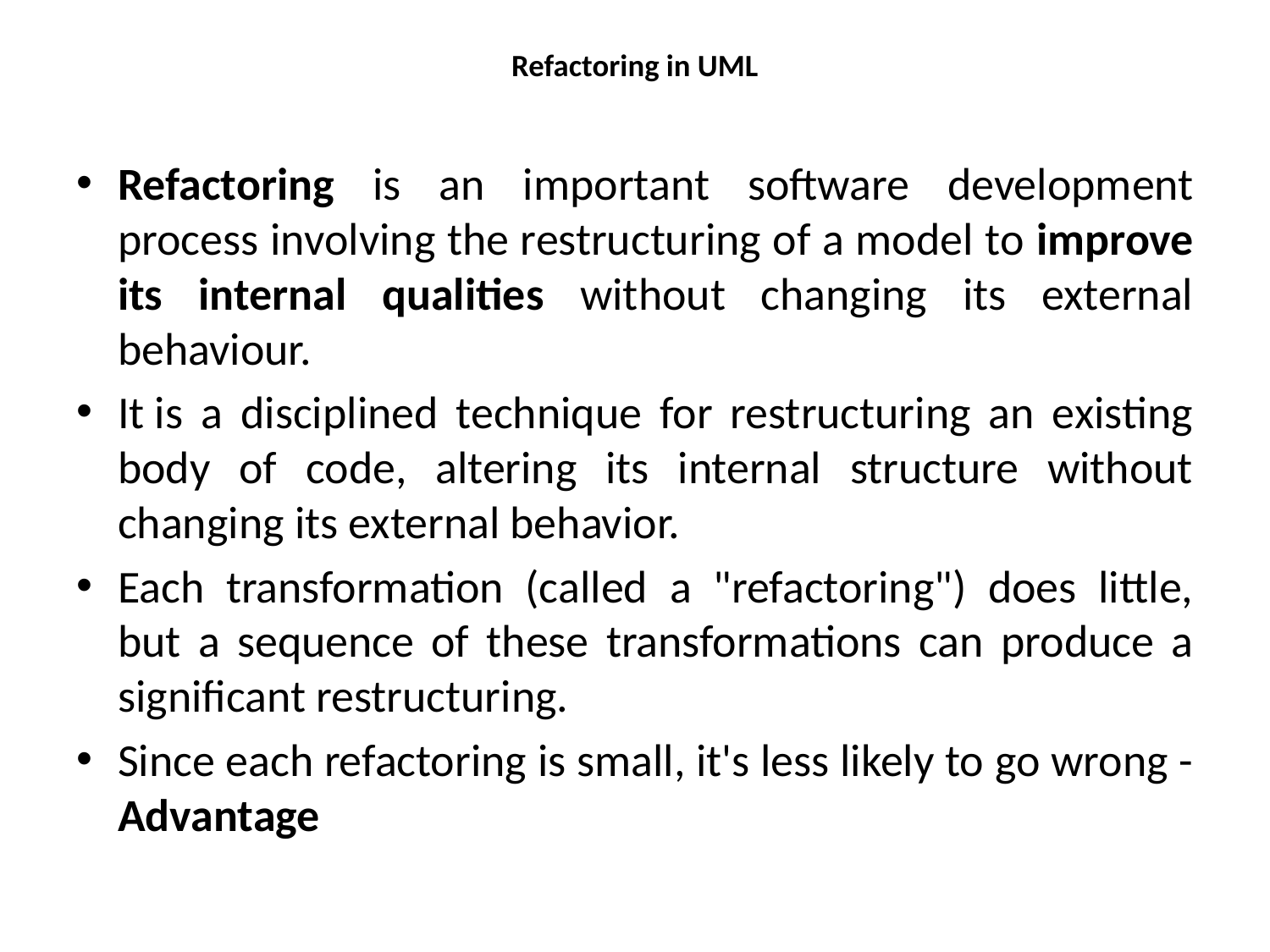

# Refactoring in UML
Refactoring is an important software development process involving the restructuring of a model to improve its internal qualities without changing its external behaviour.
It is a disciplined technique for restructuring an existing body of code, altering its internal structure without changing its external behavior.
Each transformation (called a "refactoring") does little, but a sequence of these transformations can produce a significant restructuring.
Since each refactoring is small, it's less likely to go wrong - Advantage